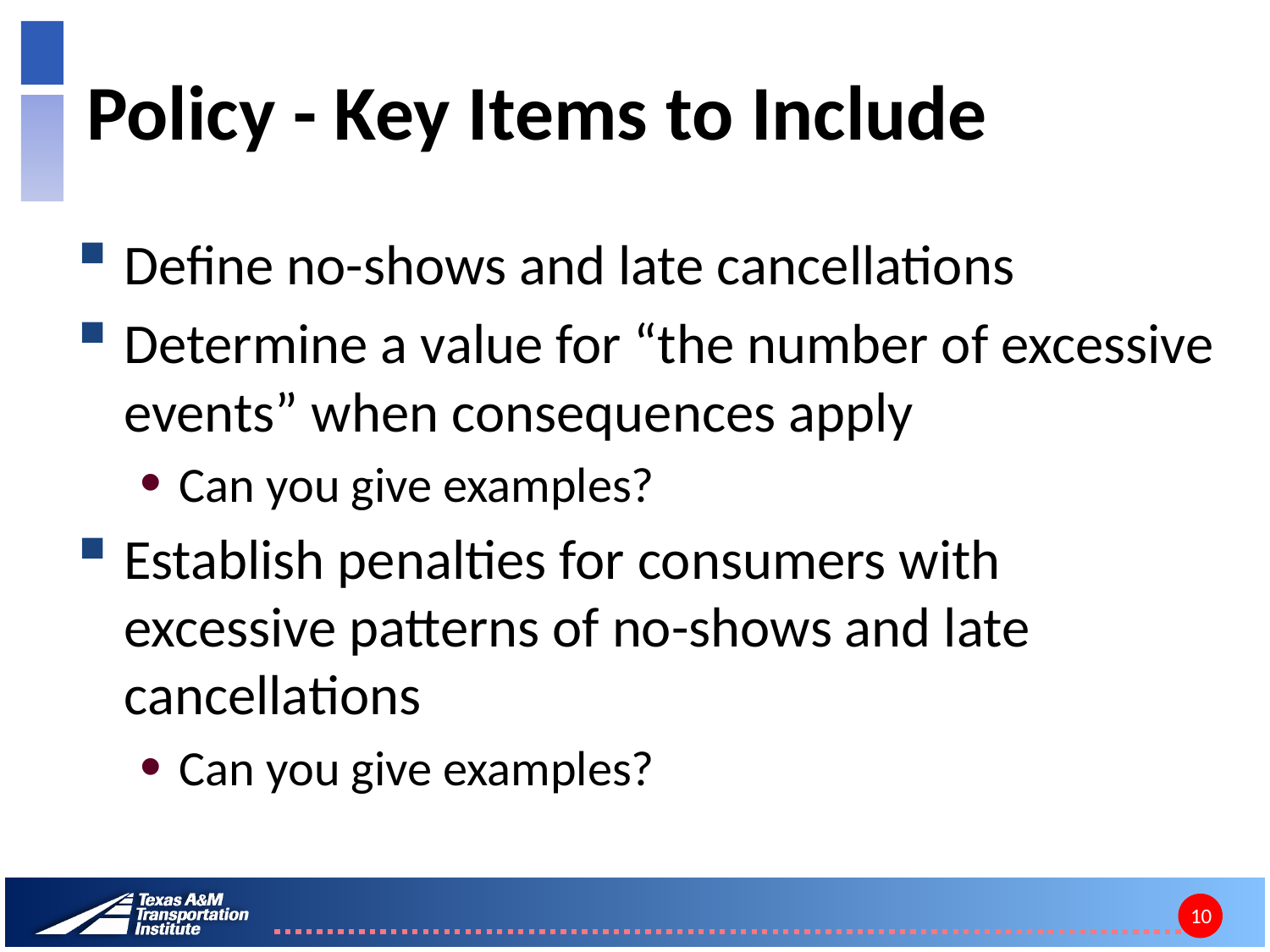

# Policy - Key Items to Include
Define no-shows and late cancellations
Determine a value for “the number of excessive events” when consequences apply
Can you give examples?
Establish penalties for consumers with excessive patterns of no-shows and late cancellations
Can you give examples?

10